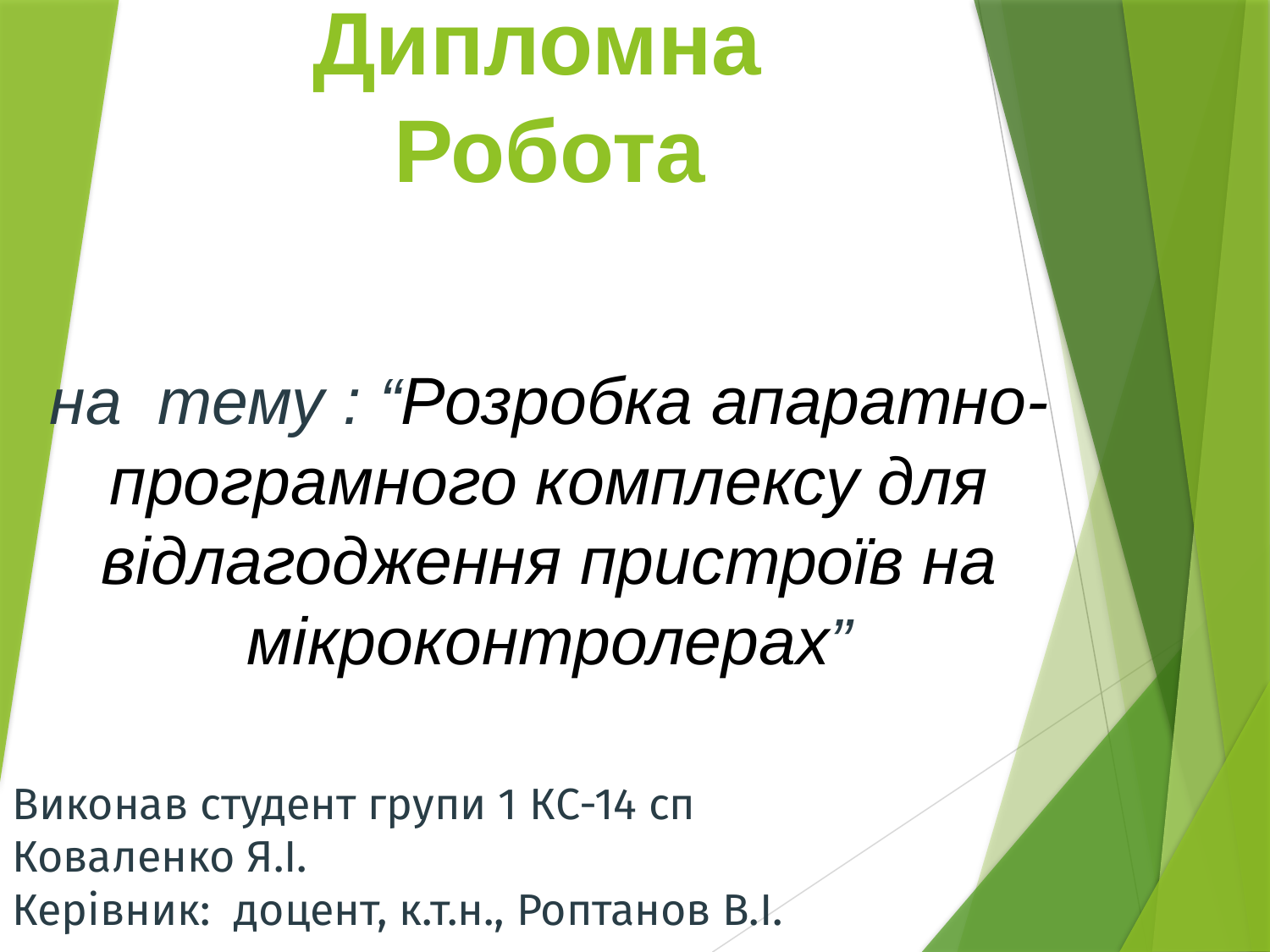

# Дипломна  Робота
на  тему : “Розробка апаратно-програмного комплексу для відлагодження пристроїв на мікроконтролерах”
Виконав студент групи 1 КC-14 сп
Коваленко Я.І.
Керівник:  доцент, к.т.н., Роптанов В.І.